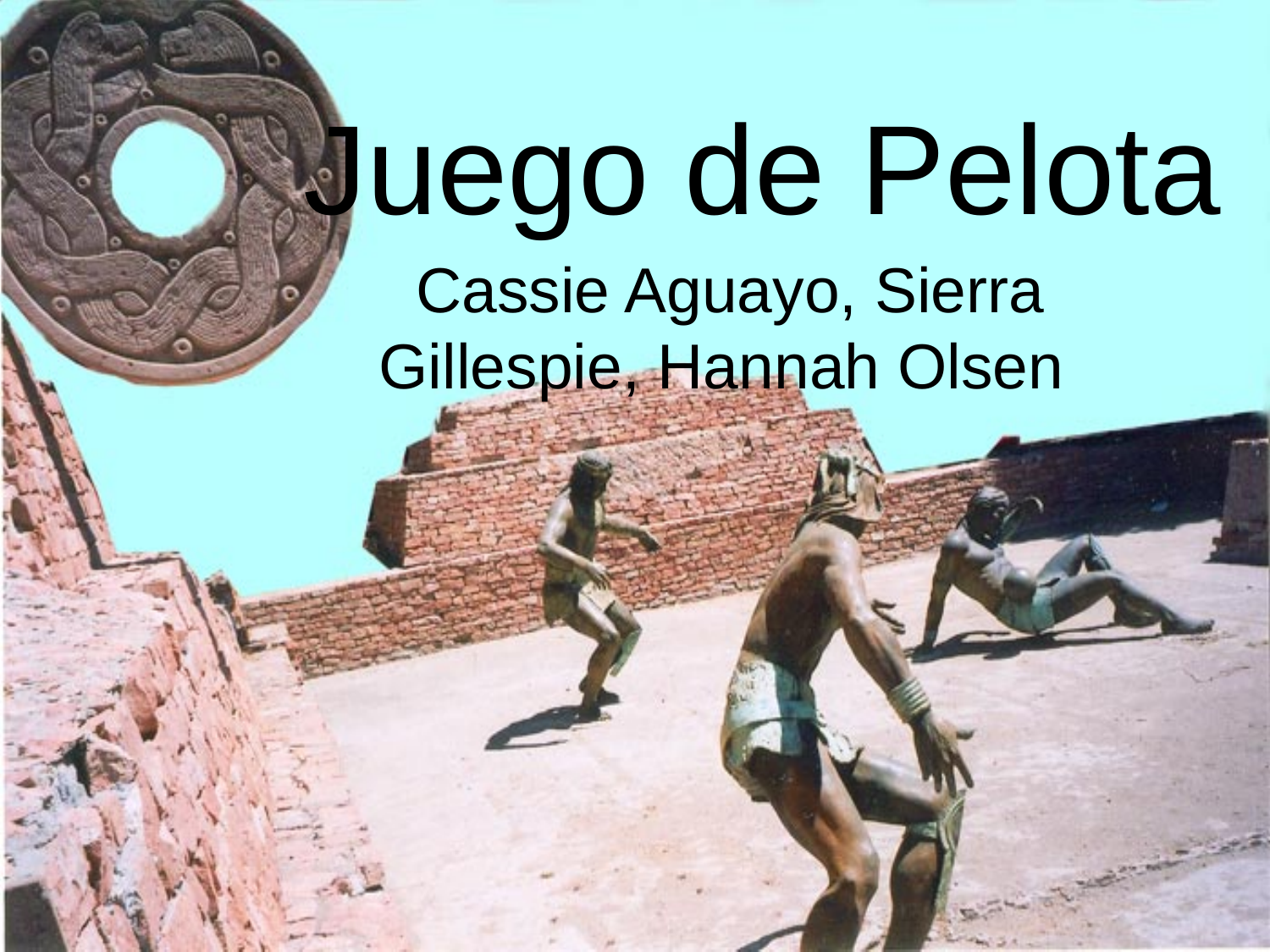

# Juego de Pelota
Cassie Aguayo, Sierra Gillespie, Hannah Olsen